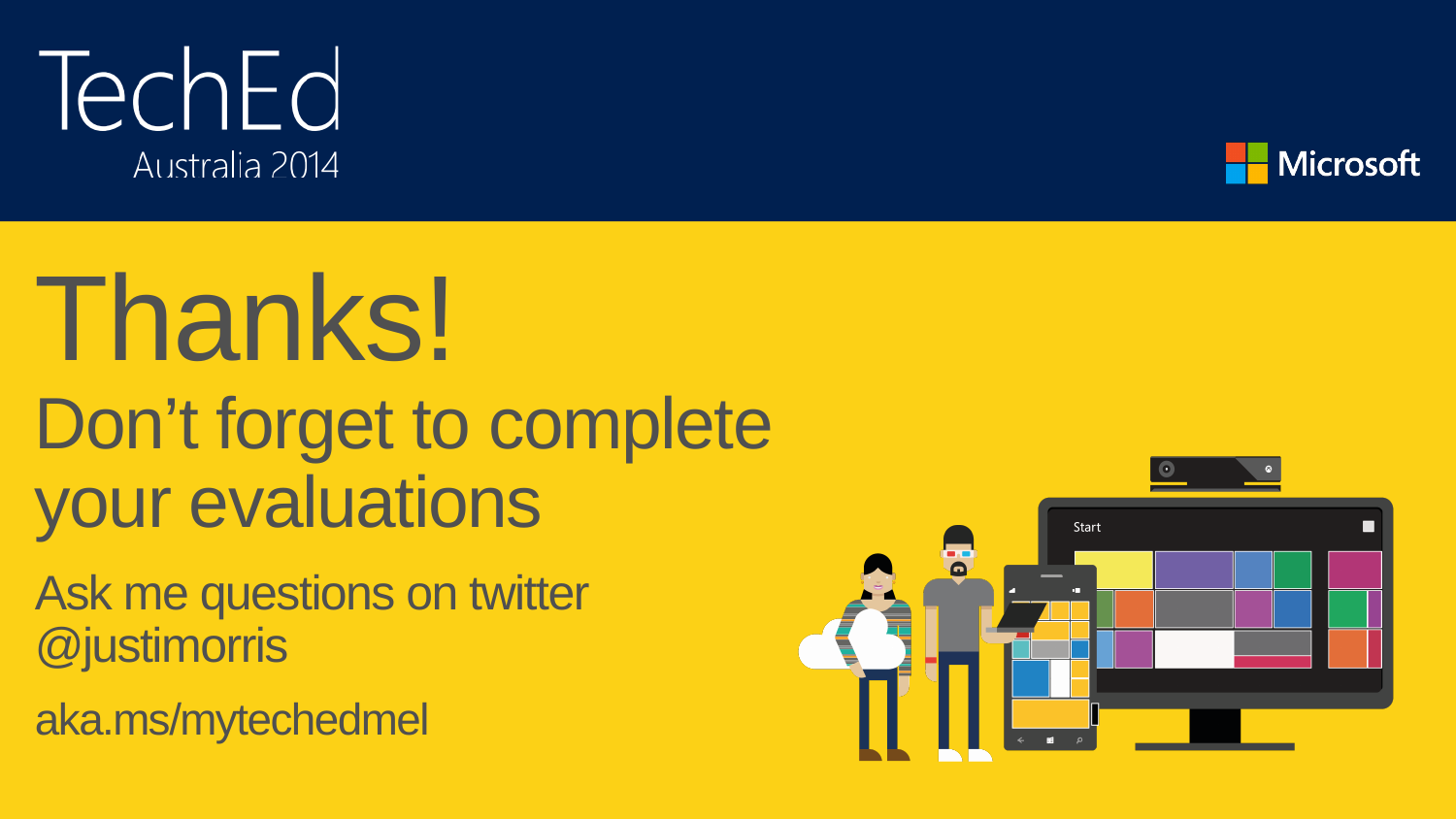

Thanks!
Don’t forget to complete your evaluations
Ask me questions on twitter
@justimorris
aka.ms/mytechedmel